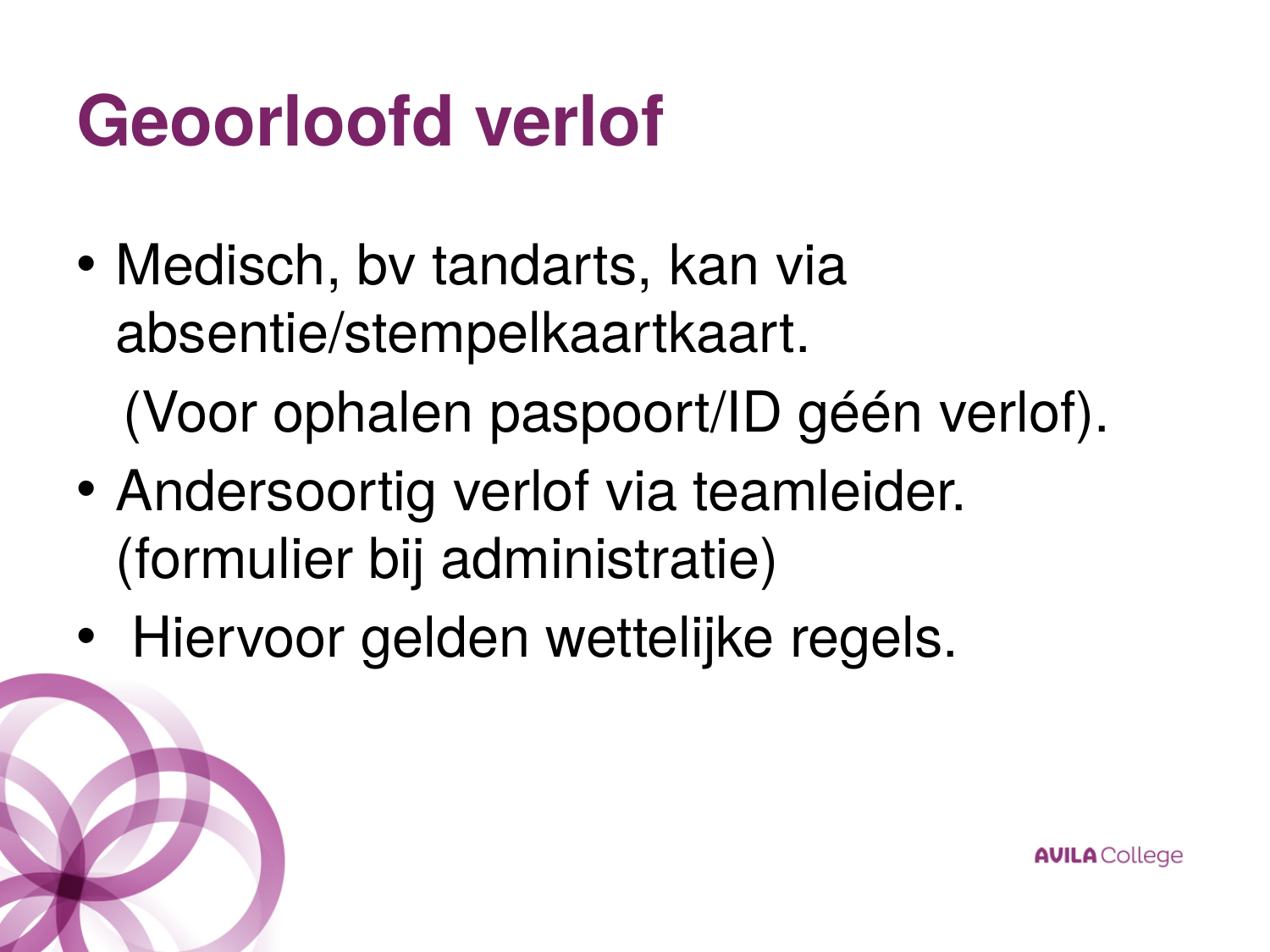

# Geoorloofd verlof
Medisch, bv tandarts, kan via absentie/stempelkaartkaart.
   (Voor ophalen paspoort/ID géén verlof).
Andersoortig verlof via teamleider. (formulier bij administratie)
 Hiervoor gelden wettelijke regels.